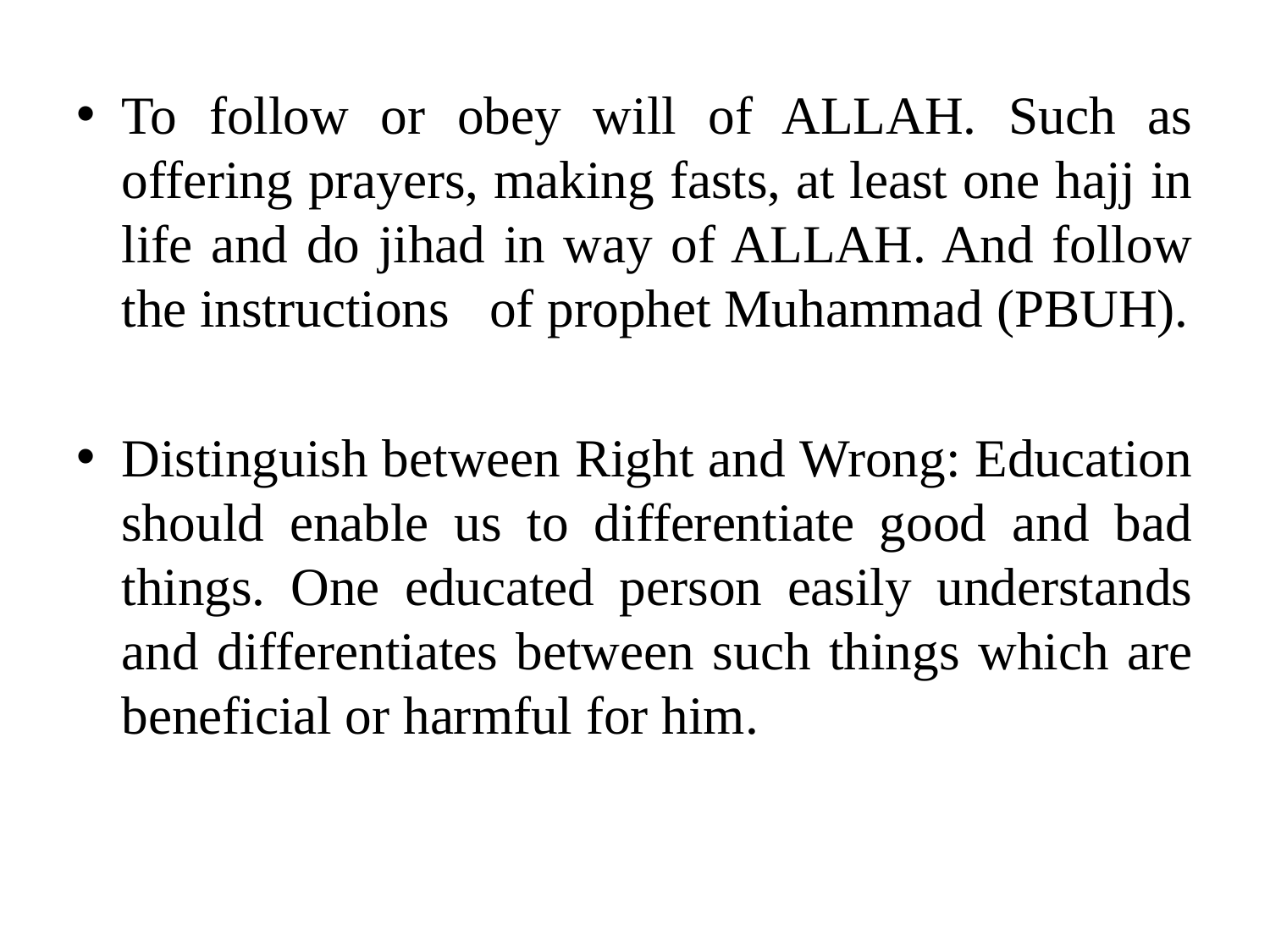

To follow or obey will of ALLAH. Such as offering prayers, making fasts, at least one hajj in life and do jihad in way of ALLAH. And follow the instructions   of prophet Muhammad (PBUH).

Distinguish between Right and Wrong: Education should enable us to differentiate good and bad things. One educated person easily understands and differentiates between such things which are beneficial or harmful for him.